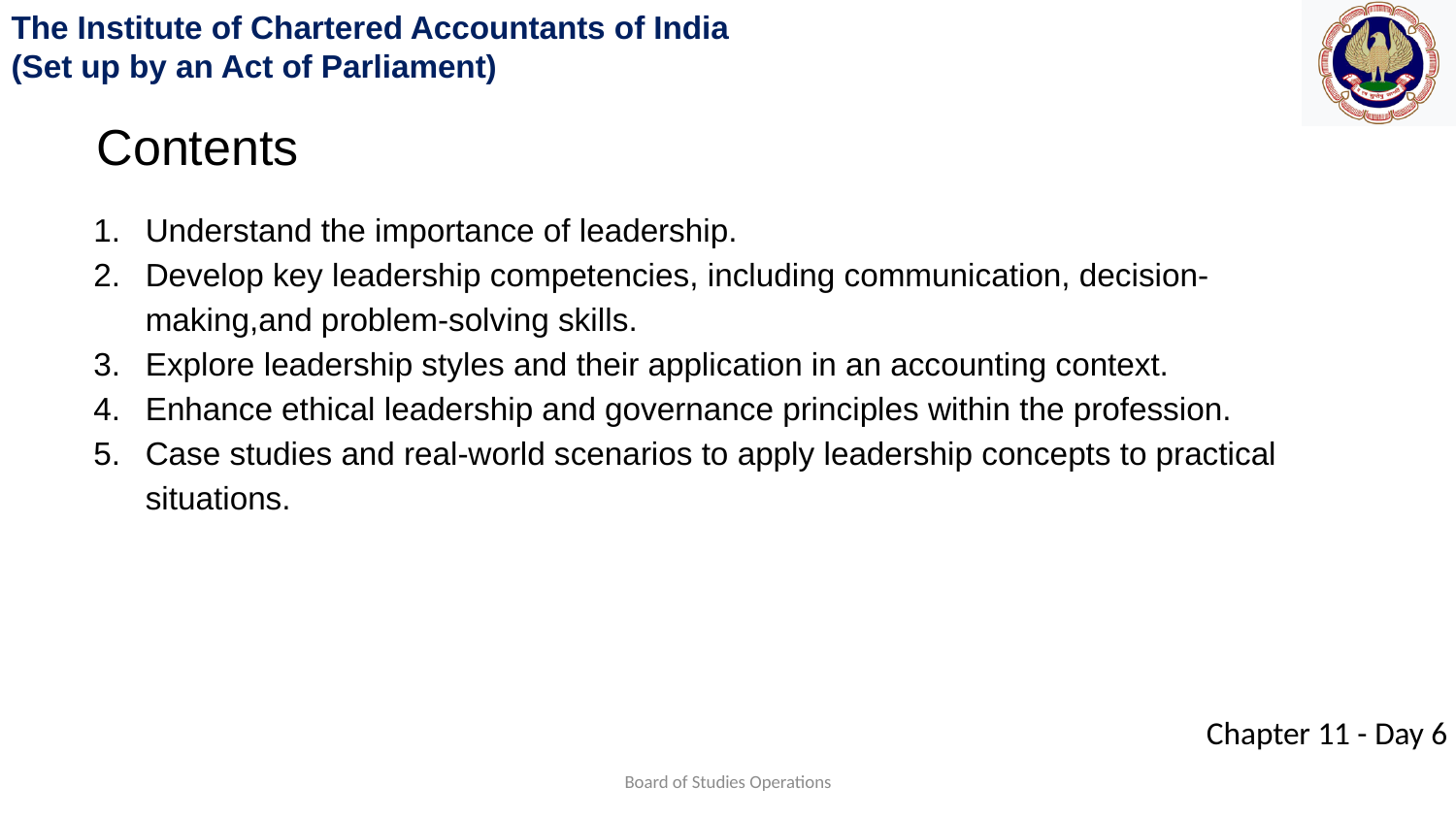

Contents
Understand the importance of leadership.
Develop key leadership competencies, including communication, decision-making,and problem-solving skills.
Explore leadership styles and their application in an accounting context.
Enhance ethical leadership and governance principles within the profession.
Case studies and real-world scenarios to apply leadership concepts to practical situations.
Board of Studies Operations